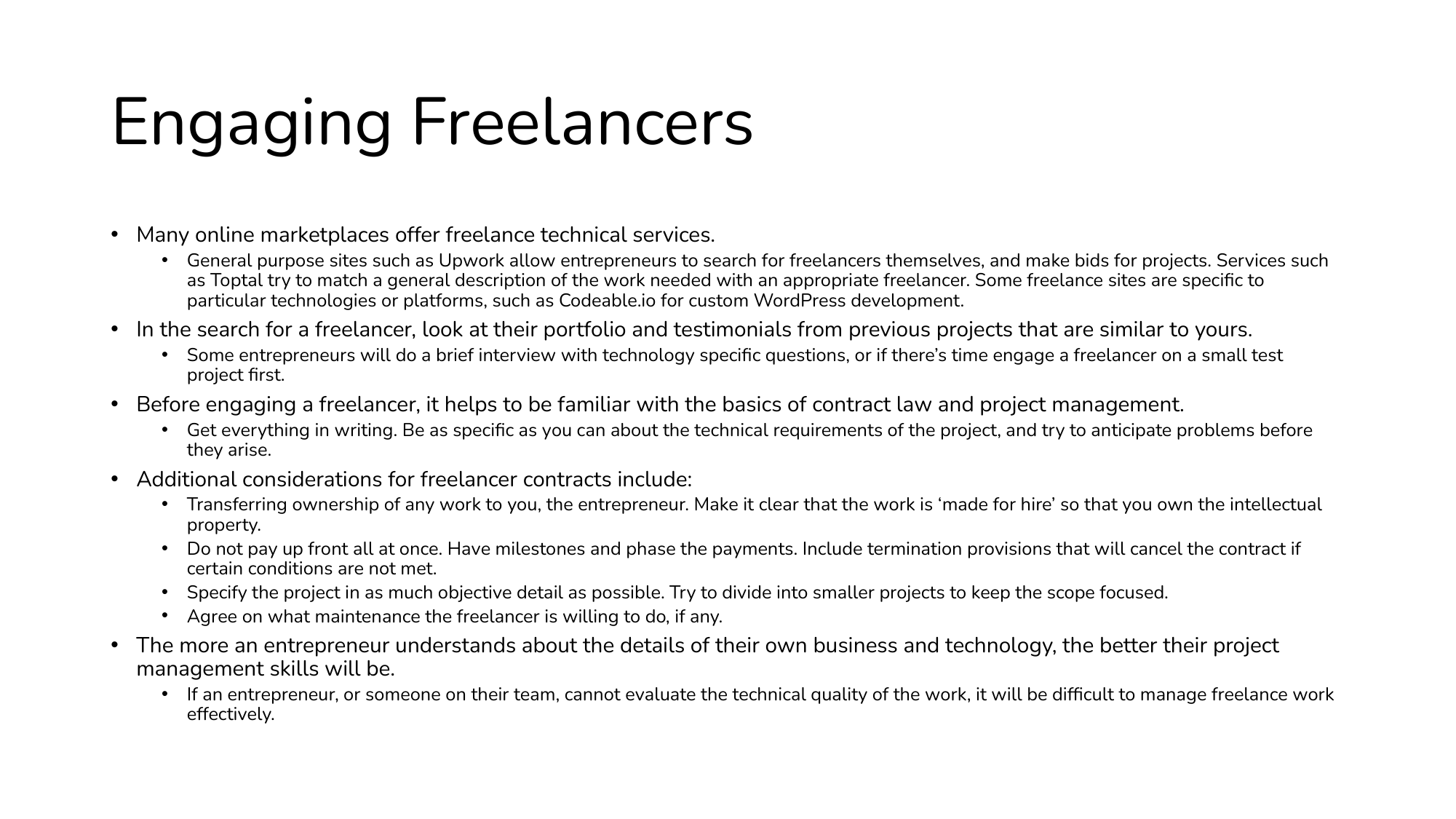

# Engaging Freelancers
Many online marketplaces offer freelance technical services.
General purpose sites such as Upwork allow entrepreneurs to search for freelancers themselves, and make bids for projects. Services such as Toptal try to match a general description of the work needed with an appropriate freelancer. Some freelance sites are specific to particular technologies or platforms, such as Codeable.io for custom WordPress development.
In the search for a freelancer, look at their portfolio and testimonials from previous projects that are similar to yours.
Some entrepreneurs will do a brief interview with technology specific questions, or if there’s time engage a freelancer on a small test project first.
Before engaging a freelancer, it helps to be familiar with the basics of contract law and project management.
Get everything in writing. Be as specific as you can about the technical requirements of the project, and try to anticipate problems before they arise.
Additional considerations for freelancer contracts include:
Transferring ownership of any work to you, the entrepreneur. Make it clear that the work is ‘made for hire’ so that you own the intellectual property.
Do not pay up front all at once. Have milestones and phase the payments. Include termination provisions that will cancel the contract if certain conditions are not met.
Specify the project in as much objective detail as possible. Try to divide into smaller projects to keep the scope focused.
Agree on what maintenance the freelancer is willing to do, if any.
The more an entrepreneur understands about the details of their own business and technology, the better their project management skills will be.
If an entrepreneur, or someone on their team, cannot evaluate the technical quality of the work, it will be difficult to manage freelance work effectively.